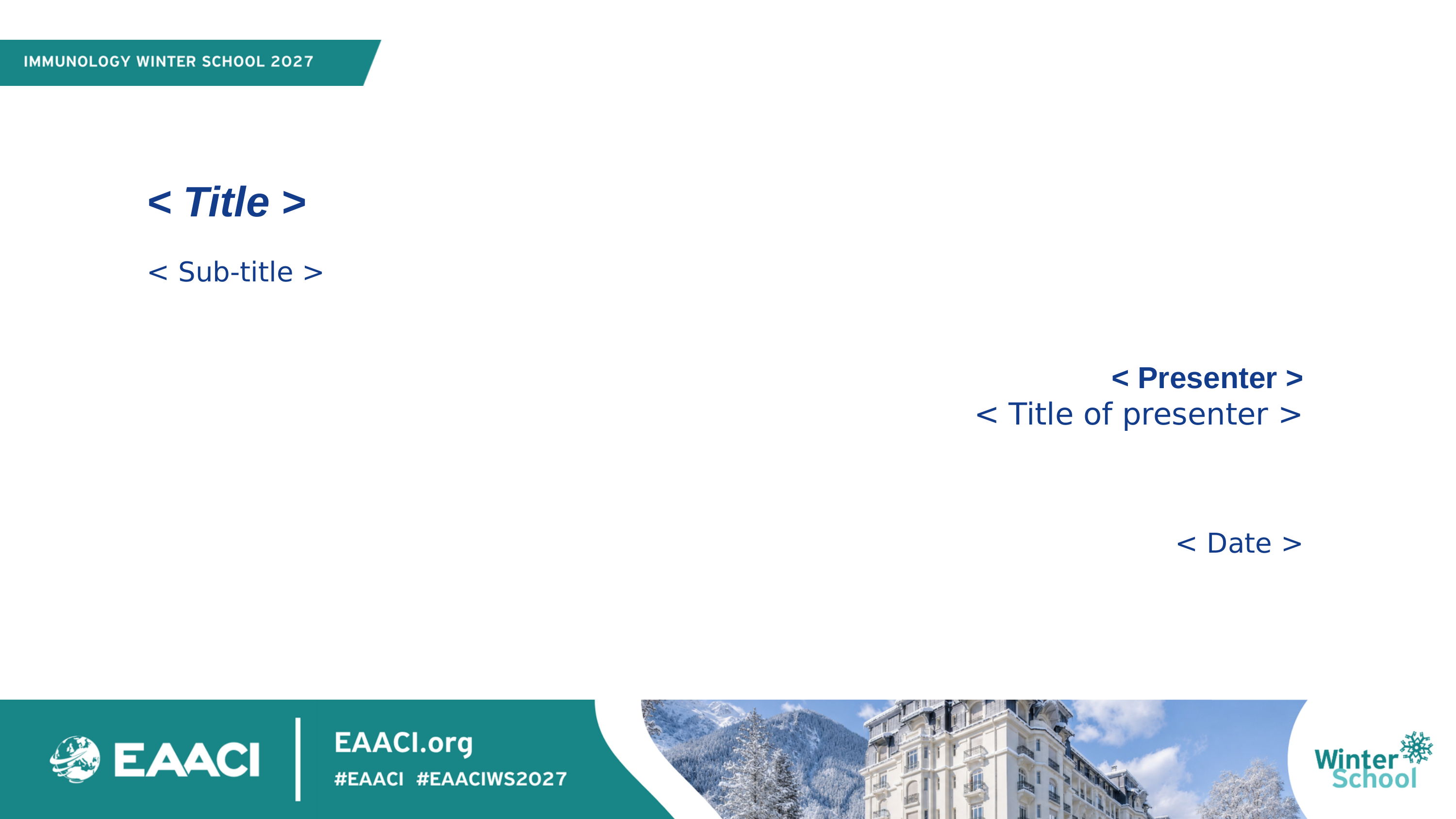

< Title >
< Sub-title >
< Presenter >
< Title of presenter >
< Date >